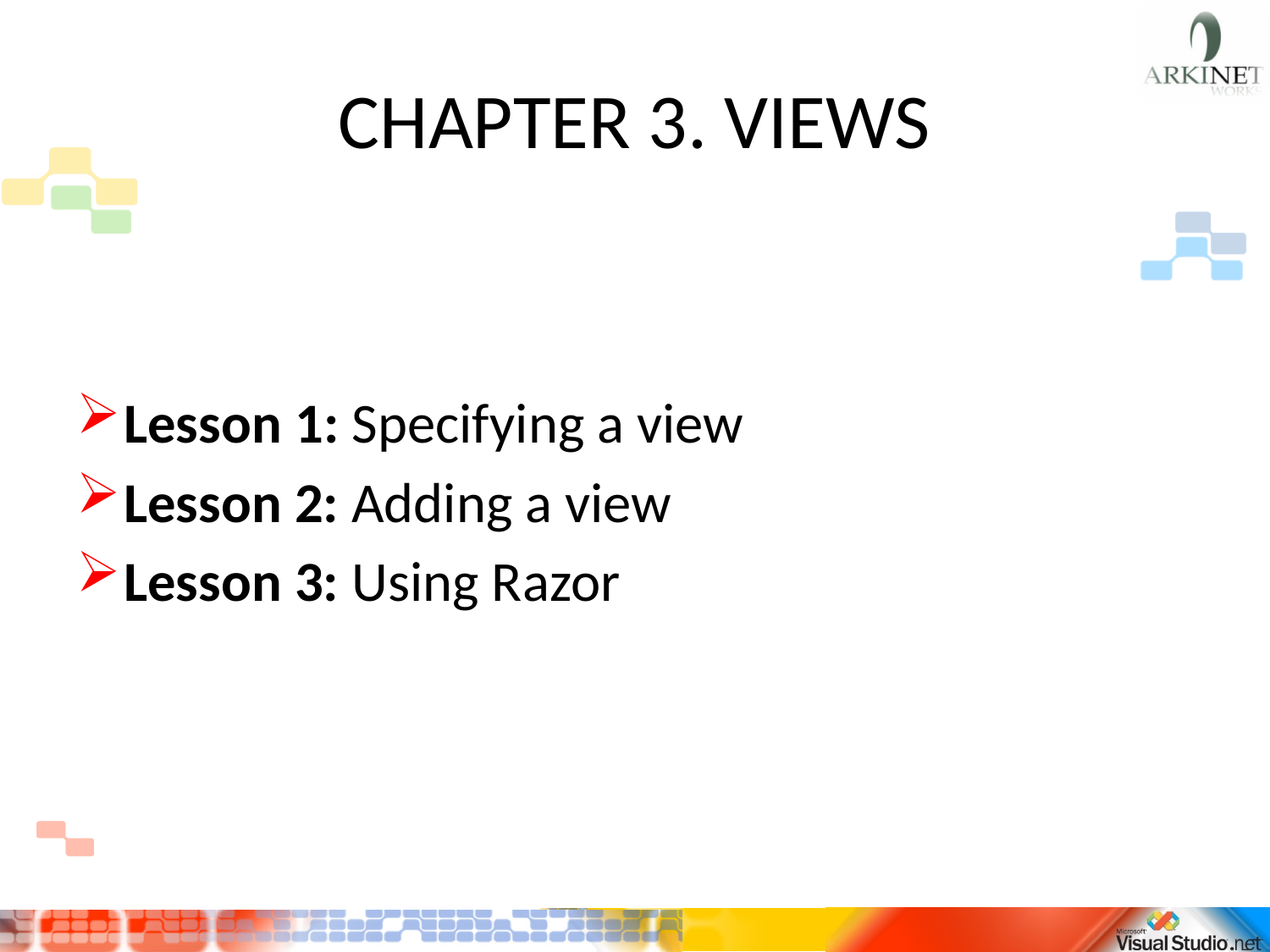

# CHAPTER 3. VIEWS

Lesson 1: Specifying a view
Lesson 2: Adding a view
Lesson 3: Using Razor